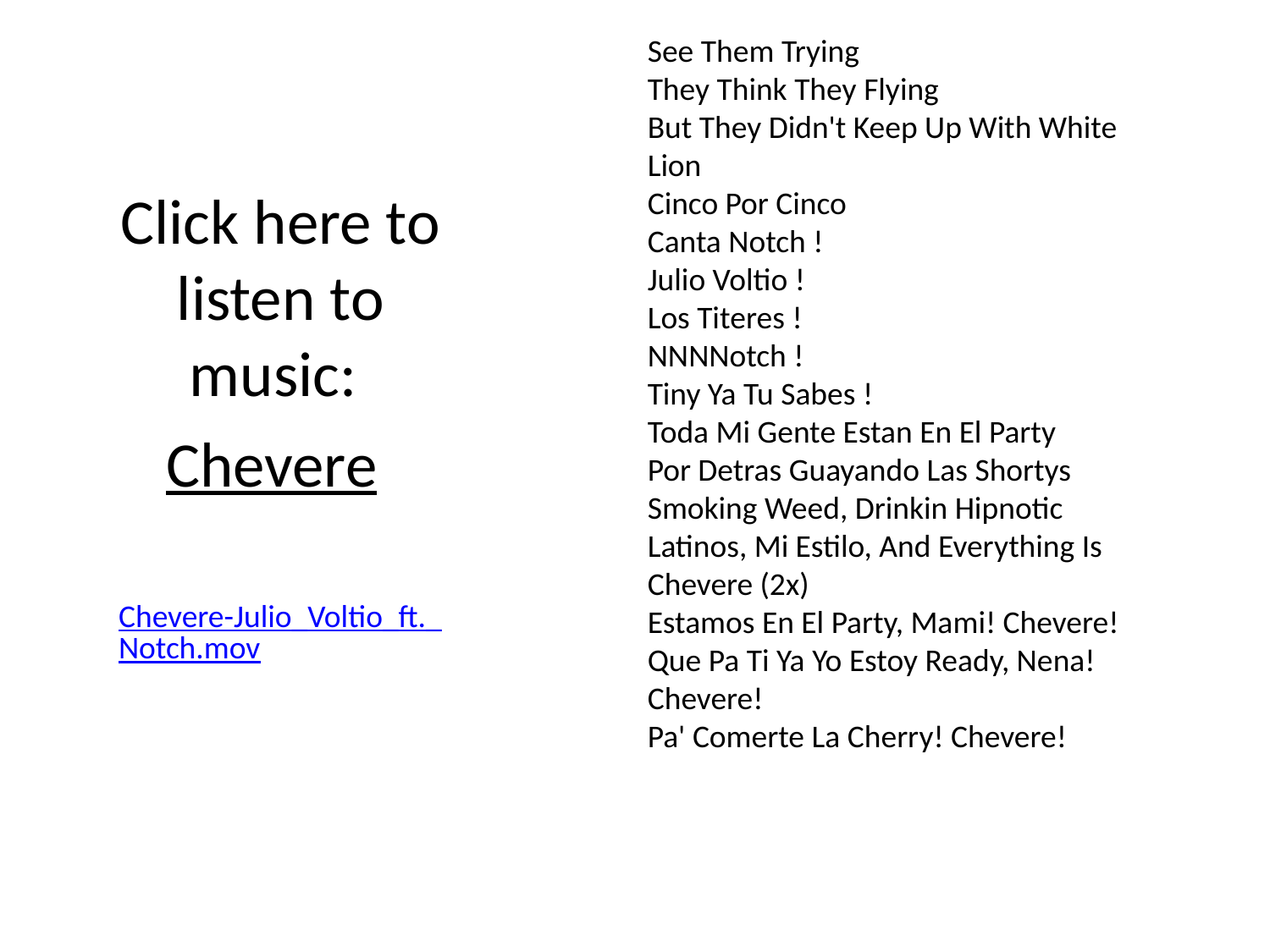

See Them Trying
They Think They Flying
But They Didn't Keep Up With White Lion
Cinco Por Cinco
Canta Notch !
Julio Voltio !
Los Titeres !
NNNNotch !
Tiny Ya Tu Sabes !
Toda Mi Gente Estan En El Party
Por Detras Guayando Las Shortys
Smoking Weed, Drinkin Hipnotic
Latinos, Mi Estilo, And Everything Is Chevere (2x)
Estamos En El Party, Mami! Chevere!
Que Pa Ti Ya Yo Estoy Ready, Nena! Chevere!
Pa' Comerte La Cherry! Chevere!
# Click here to listen to music: Chevere Chevere-Julio_Voltio_ft._Notch.mov